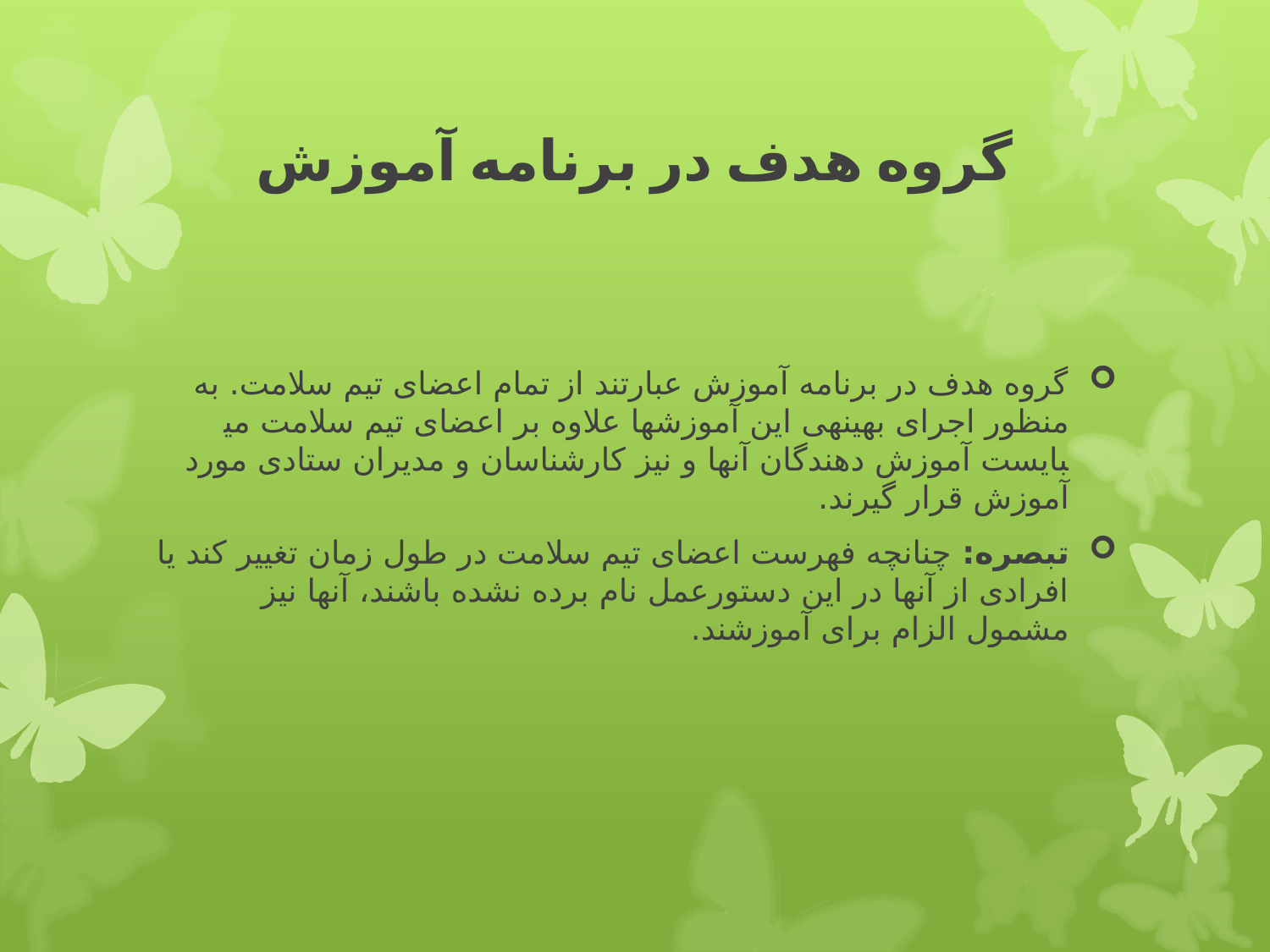

# گروه هدف در برنامه آموزش
گروه هدف در برنامه آموزش عبارتند از تمام اعضای تیم سلامت. به منظور اجرای بهینه­ی این آموزش­ها علاوه بر اعضای تیم سلامت می­بایست آموزش دهندگان آنها و نیز کارشناسان و مدیران ستادی مورد آموزش قرار گیرند.
تبصره: چنانچه فهرست اعضای تیم سلامت در طول زمان تغییر کند یا افرادی از آنها در این دستورعمل نام برده نشده باشند، آنها نیز مشمول الزام برای آموزشند.